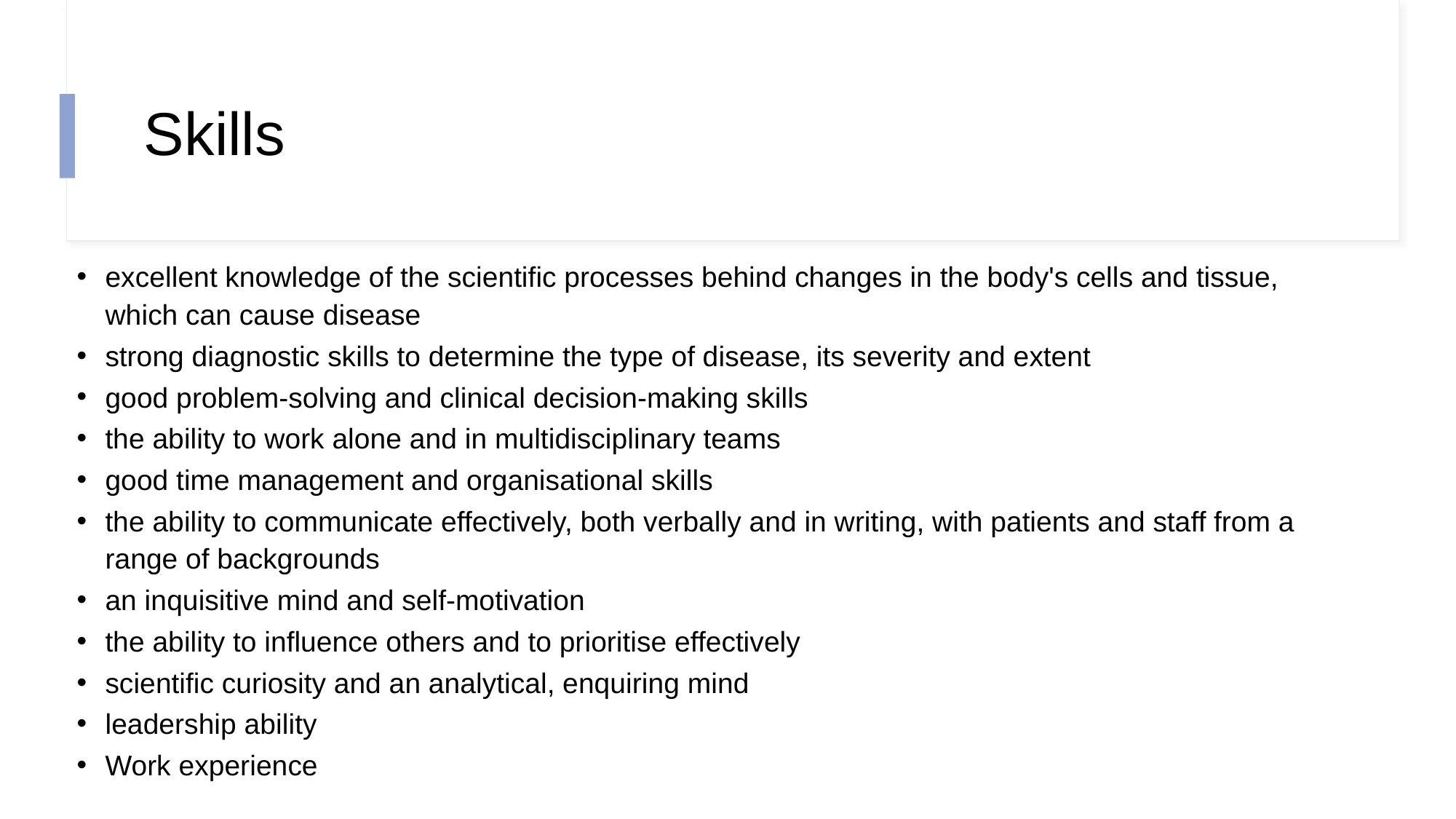

# Skills
excellent knowledge of the scientific processes behind changes in the body's cells and tissue, which can cause disease
strong diagnostic skills to determine the type of disease, its severity and extent
good problem-solving and clinical decision-making skills
the ability to work alone and in multidisciplinary teams
good time management and organisational skills
the ability to communicate effectively, both verbally and in writing, with patients and staff from a range of backgrounds
an inquisitive mind and self-motivation
the ability to influence others and to prioritise effectively
scientific curiosity and an analytical, enquiring mind
leadership ability
Work experience